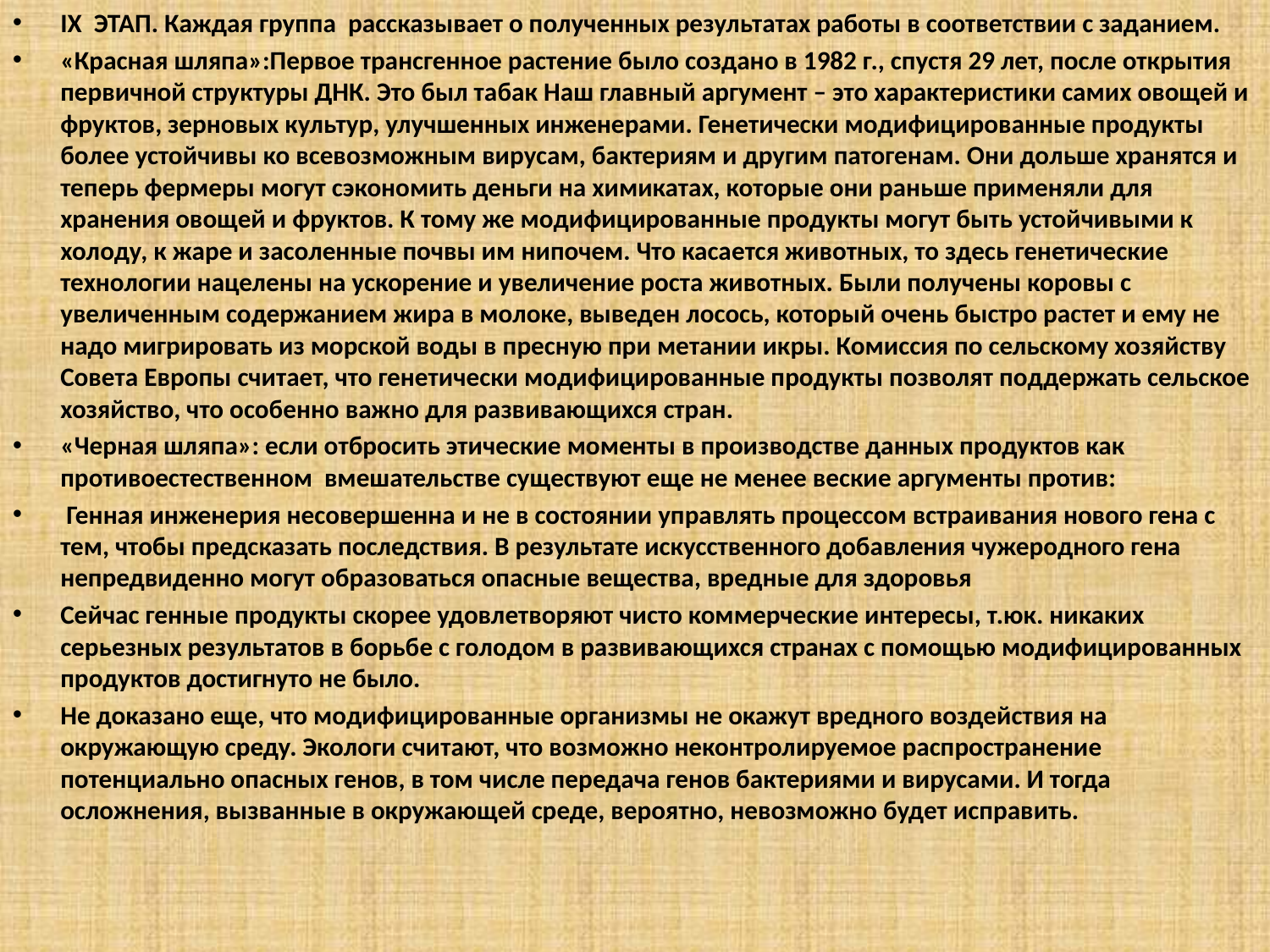

IX  ЭТАП. Каждая группа  рассказывает о полученных результатах работы в соответствии с заданием.
«Красная шляпа»:Первое трансгенное растение было создано в 1982 г., спустя 29 лет, после открытия первичной структуры ДНК. Это был табак Наш главный аргумент – это характеристики самих овощей и фруктов, зерновых культур, улучшенных инженерами. Генетически модифицированные продукты более устойчивы ко всевозможным вирусам, бактериям и другим патогенам. Они дольше хранятся и теперь фермеры могут сэкономить деньги на химикатах, которые они раньше применяли для хранения овощей и фруктов. К тому же модифицированные продукты могут быть устойчивыми к холоду, к жаре и засоленные почвы им нипочем. Что касается животных, то здесь генетические технологии нацелены на ускорение и увеличение роста животных. Были получены коровы с увеличенным содержанием жира в молоке, выведен лосось, который очень быстро растет и ему не надо мигрировать из морской воды в пресную при метании икры. Комиссия по сельскому хозяйству Совета Европы считает, что генетически модифицированные продукты позволят поддержать сельское хозяйство, что особенно важно для развивающихся стран.
«Черная шляпа»: если отбросить этические моменты в производстве данных продуктов как противоестественном  вмешательстве существуют еще не менее веские аргументы против:
 Генная инженерия несовершенна и не в состоянии управлять процессом встраивания нового гена с тем, чтобы предсказать последствия. В результате искусственного добавления чужеродного гена непредвиденно могут образоваться опасные вещества, вредные для здоровья
Сейчас генные продукты скорее удовлетворяют чисто коммерческие интересы, т.юк. никаких серьезных результатов в борьбе с голодом в развивающихся странах с помощью модифицированных продуктов достигнуто не было.
Не доказано еще, что модифицированные организмы не окажут вредного воздействия на окружающую среду. Экологи считают, что возможно неконтролируемое распространение потенциально опасных генов, в том числе передача генов бактериями и вирусами. И тогда осложнения, вызванные в окружающей среде, вероятно, невозможно будет исправить.